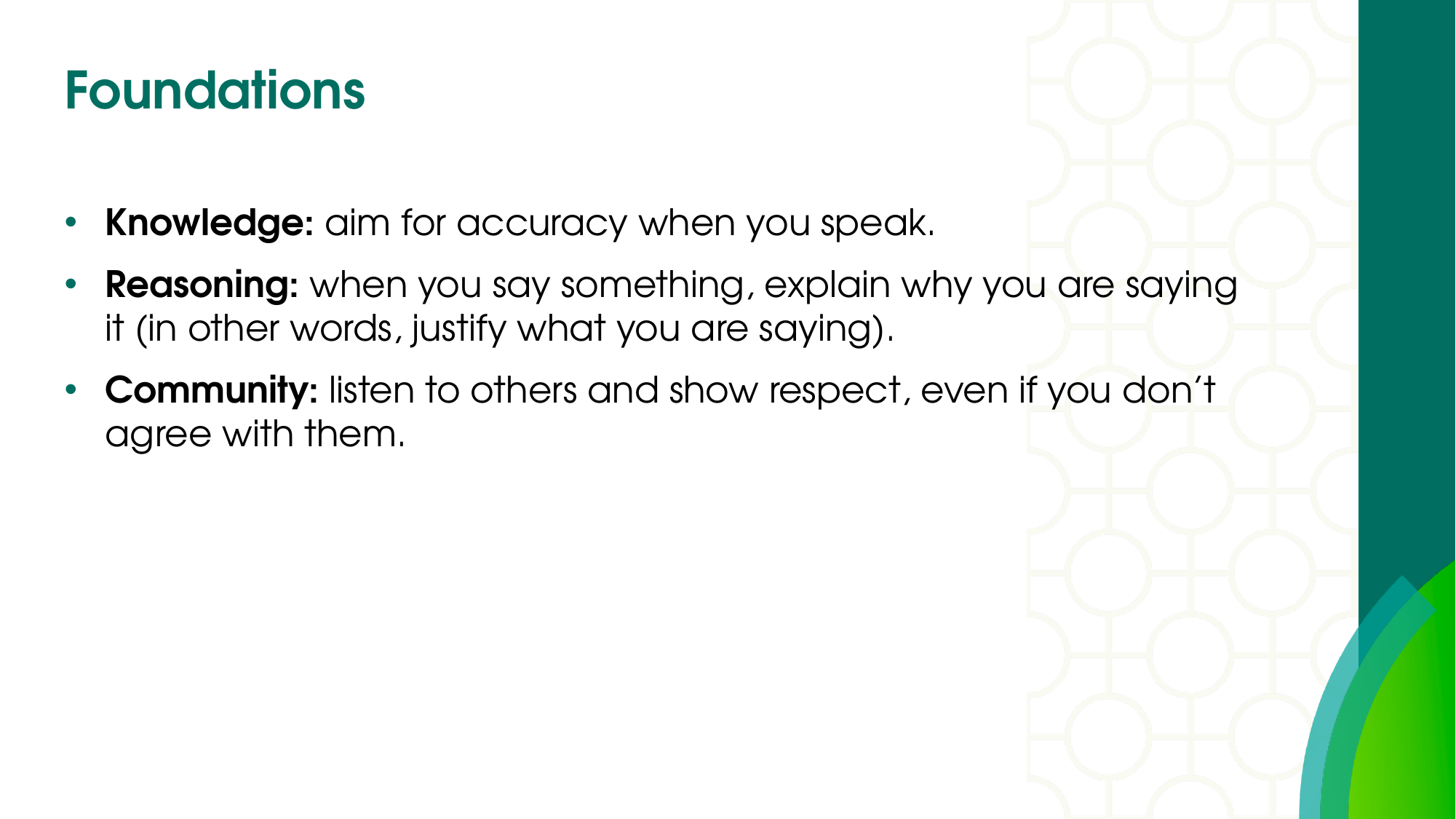

# Foundations
Knowledge: aim for accuracy when you speak.
Reasoning: when you say something, explain why you are saying it (in other words, justify what you are saying).
Community: listen to others and show respect, even if you don’t agree with them.